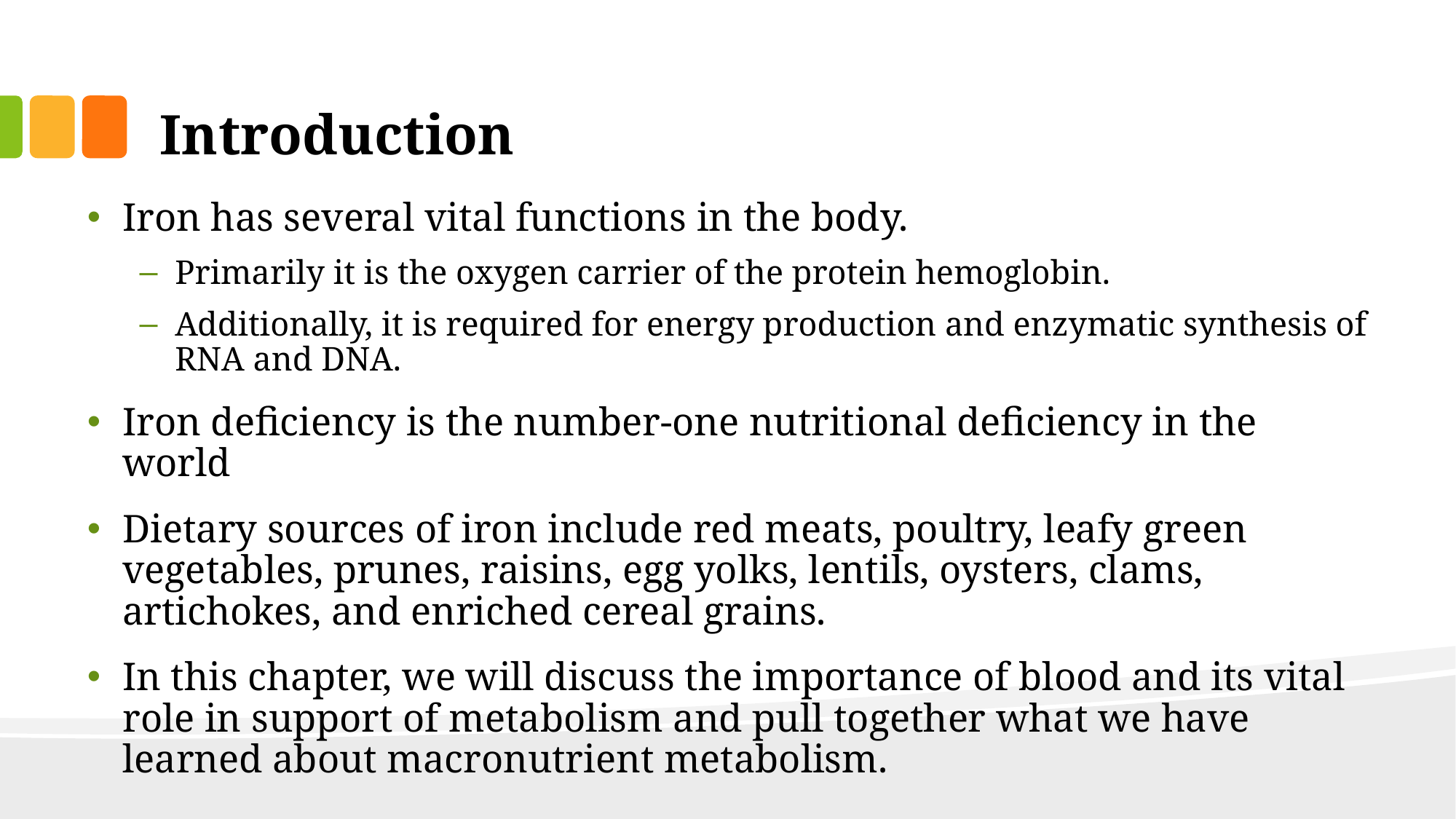

# Introduction
Iron has several vital functions in the body.
Primarily it is the oxygen carrier of the protein hemoglobin.
Additionally, it is required for energy production and enzymatic synthesis of RNA and DNA.
Iron deficiency is the number-one nutritional deficiency in the world
Dietary sources of iron include red meats, poultry, leafy green vegetables, prunes, raisins, egg yolks, lentils, oysters, clams, artichokes, and enriched cereal grains.
In this chapter, we will discuss the importance of blood and its vital role in support of metabolism and pull together what we have learned about macronutrient metabolism.